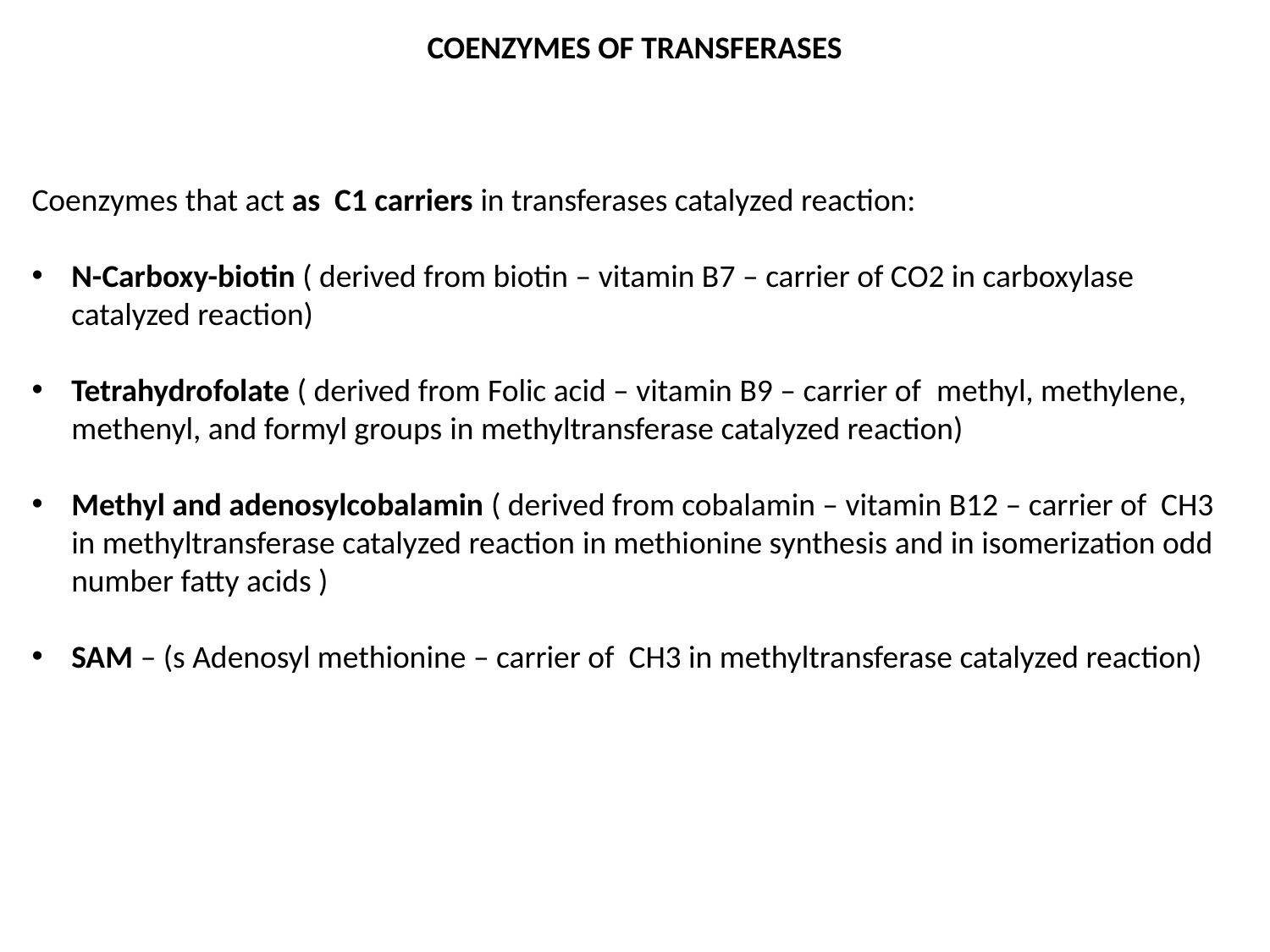

COENZYMES OF TRANSFERASES

Coenzymes that act as  C1 carriers in transferases catalyzed reaction:

N-Carboxy-biotin ( derived from biotin – vitamin B7 – carrier of CO2 in carboxylase catalyzed reaction)

Tetrahydrofolate ( derived from Folic acid – vitamin B9 – carrier of  methyl, methylene, methenyl, and formyl groups in methyltransferase catalyzed reaction)

Methyl and adenosylcobalamin ( derived from cobalamin – vitamin B12 – carrier of  CH3 in methyltransferase catalyzed reaction in methionine synthesis and in isomerization odd number fatty acids )

SAM – (s Adenosyl methionine – carrier of  CH3 in methyltransferase catalyzed reaction)